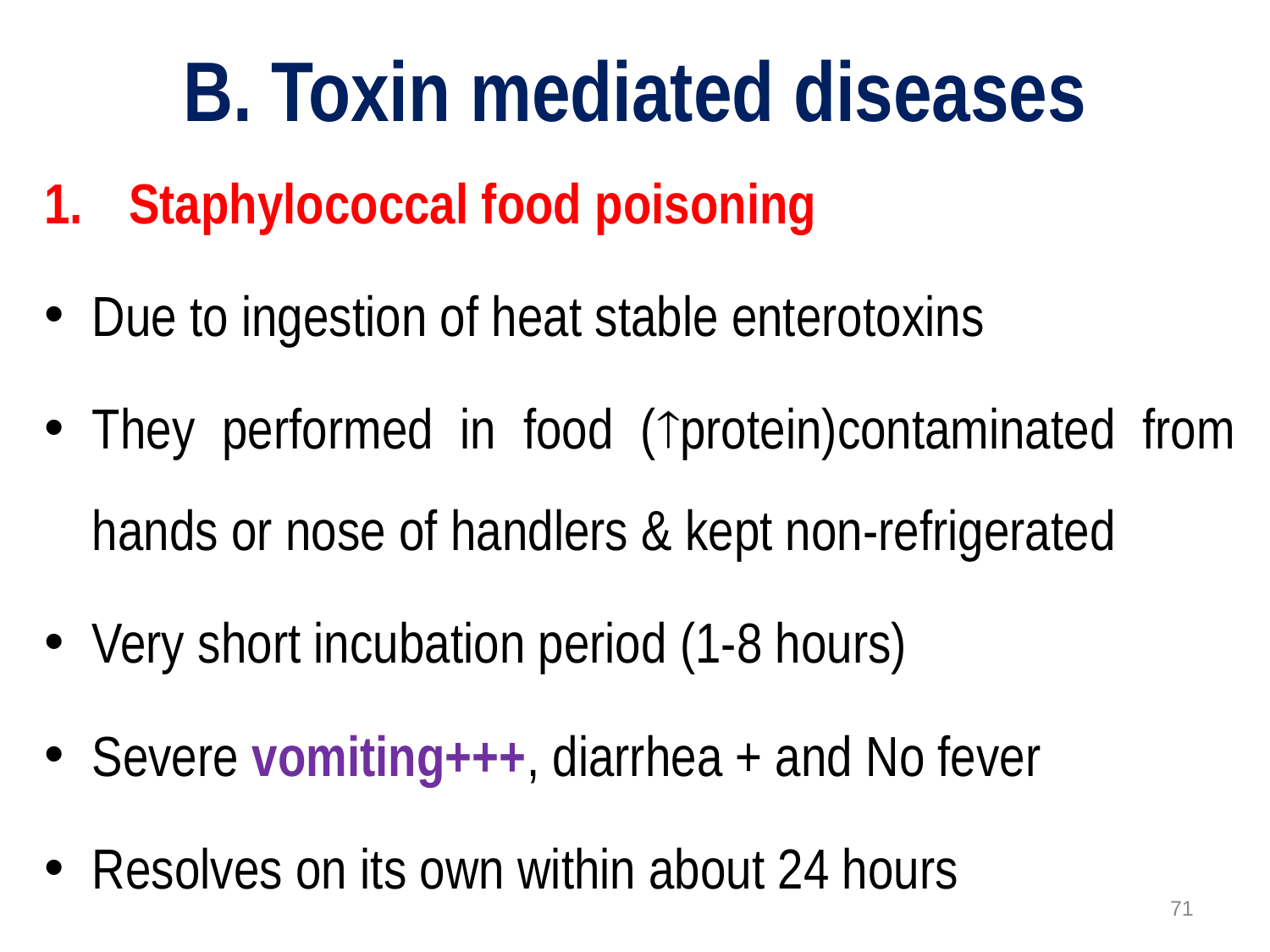

# B. Toxin mediated diseases
 Staphylococcal food poisoning
Due to ingestion of heat stable enterotoxins
They performed in food (↑protein)contaminated from hands or nose of handlers & kept non-refrigerated
Very short incubation period (1-8 hours)
Severe vomiting+++, diarrhea + and No fever
Resolves on its own within about 24 hours

71